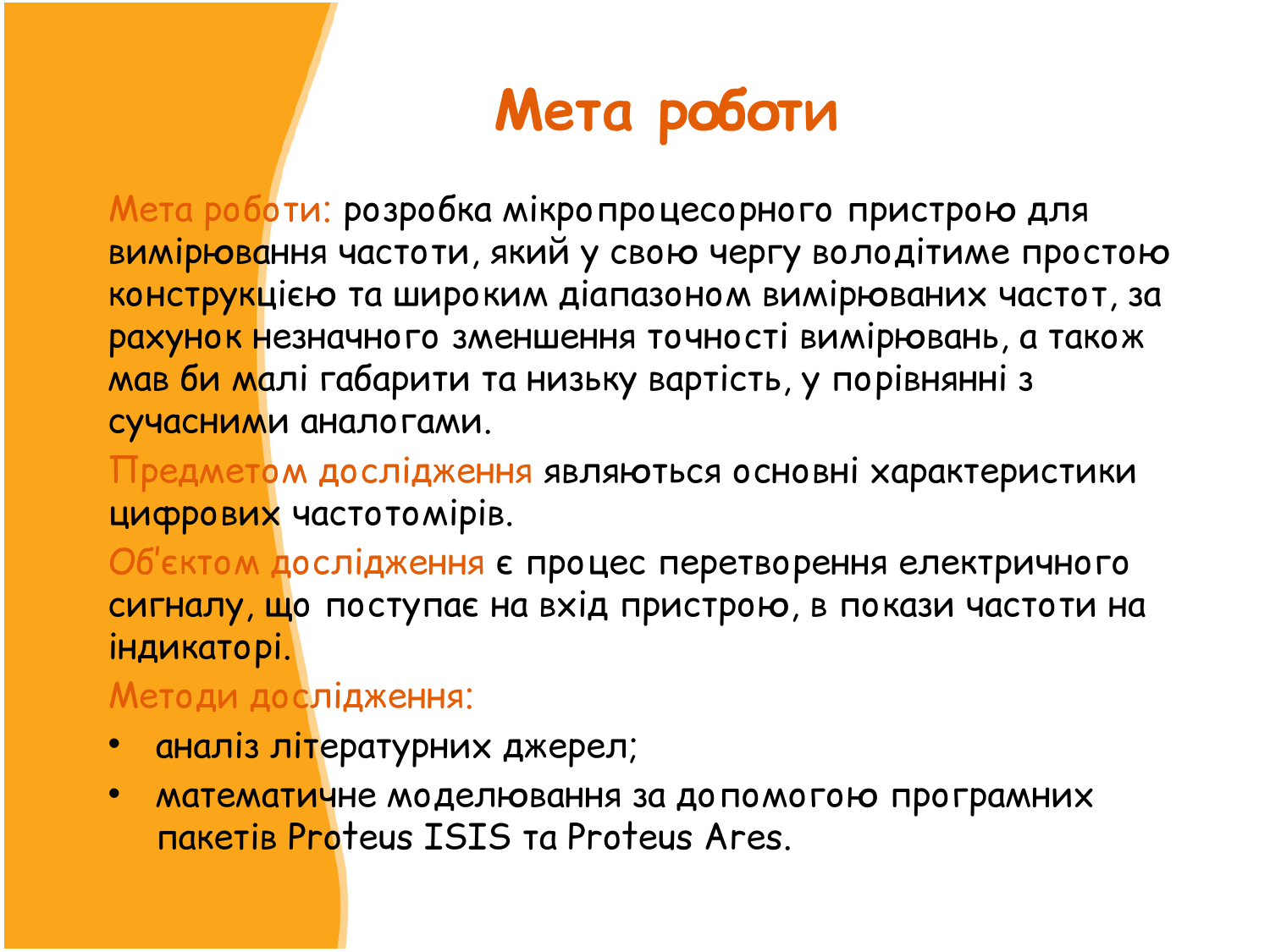

Мета роботи
Мета роботи: розробка мікропроцесорного пристрою для вимірювання частоти, який у свою чергу володітиме простою конструкцією та широким діапазоном вимірюваних частот, за рахунок незначного зменшення точності вимірювань, а також мав би малі габарити та низьку вартість, у порівнянні з сучасними аналогами.
Предметом дослідження являються основні характеристики цифрових частотомірів.
Об’єктом дослідження є процес перетворення електричного сигналу, що поступає на вхід пристрою, в покази частоти на індикаторі.
Методи дослідження:
аналіз літературних джерел;
математичне моделювання за допомогою програмних пакетів Proteus ISIS та Proteus Ares.